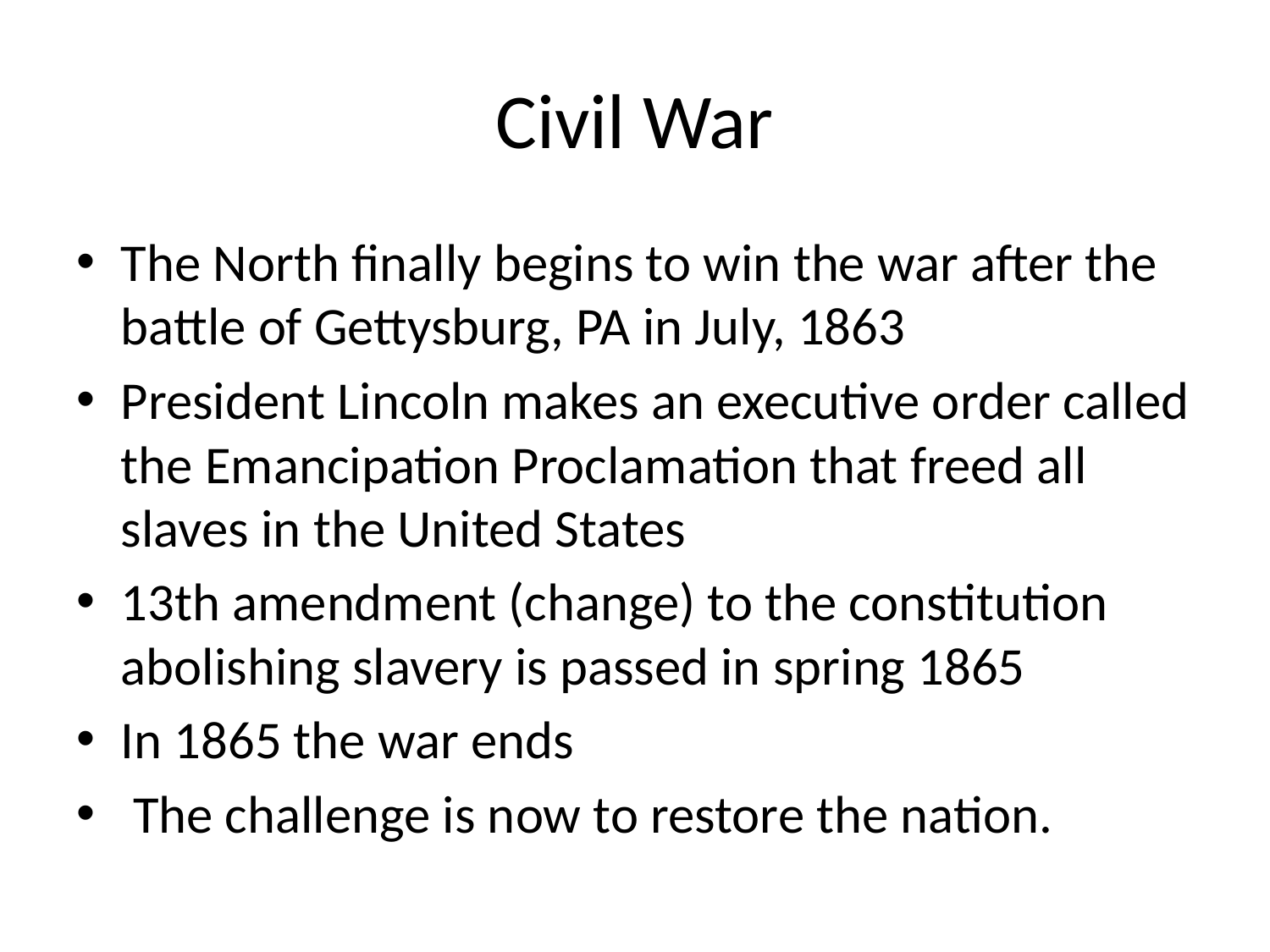

# Civil War
The North finally begins to win the war after the battle of Gettysburg, PA in July, 1863
President Lincoln makes an executive order called the Emancipation Proclamation that freed all slaves in the United States
13th amendment (change) to the constitution abolishing slavery is passed in spring 1865
In 1865 the war ends
 The challenge is now to restore the nation.